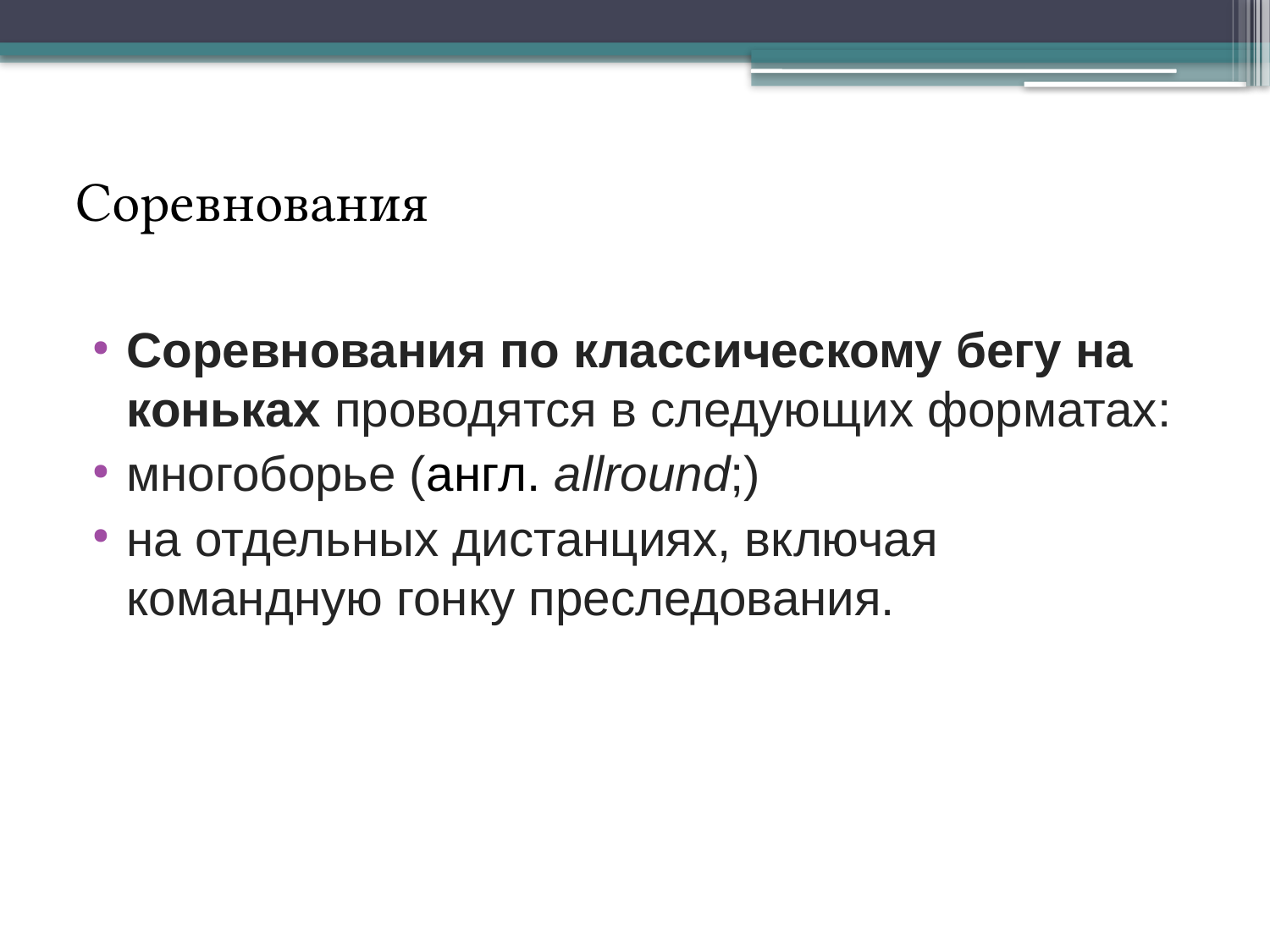

# Соревнования
Соревнования по классическому бегу на коньках проводятся в следующих форматах:
многоборье (англ. allround;)
на отдельных дистанциях, включая командную гонку преследования.